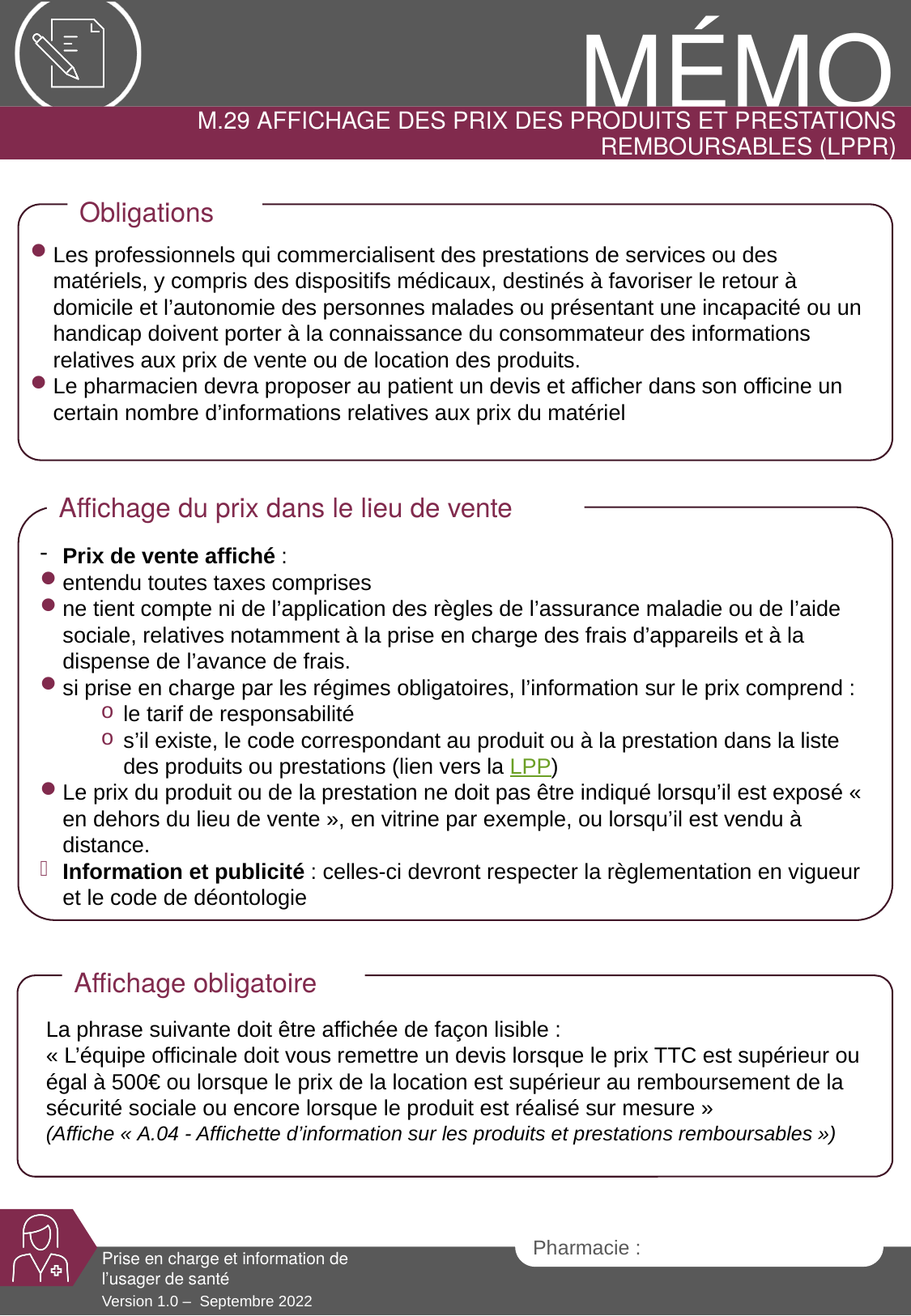

# M.29 Affichage des prix des produits et prestations remboursables (LPPR)
Obligations

Les professionnels qui commercialisent des prestations de services ou des matériels, y compris des dispositifs médicaux, destinés à favoriser le retour à domicile et l’autonomie des personnes malades ou présentant une incapacité ou un handicap doivent porter à la connaissance du consommateur des informations relatives aux prix de vente ou de location des produits.
Le pharmacien devra proposer au patient un devis et afficher dans son officine un certain nombre d’informations relatives aux prix du matériel
Affichage du prix dans le lieu de vente

Prix de vente affiché :
entendu toutes taxes comprises
ne tient compte ni de l’application des règles de l’assurance maladie ou de l’aide sociale, relatives notamment à la prise en charge des frais d’appareils et à la dispense de l’avance de frais.
si prise en charge par les régimes obligatoires, l’information sur le prix comprend :
le tarif de responsabilité
s’il existe, le code correspondant au produit ou à la prestation dans la liste des produits ou prestations (lien vers la LPP)
Le prix du produit ou de la prestation ne doit pas être indiqué lorsqu’il est exposé « en dehors du lieu de vente », en vitrine par exemple, ou lorsqu’il est vendu à distance.
Information et publicité : celles-ci devront respecter la règlementation en vigueur et le code de déontologie
Affichage obligatoire

La phrase suivante doit être affichée de façon lisible :
« L’équipe officinale doit vous remettre un devis lorsque le prix TTC est supérieur ou égal à 500€ ou lorsque le prix de la location est supérieur au remboursement de la sécurité sociale ou encore lorsque le produit est réalisé sur mesure »
(Affiche « A.04 - Affichette d’information sur les produits et prestations remboursables »)